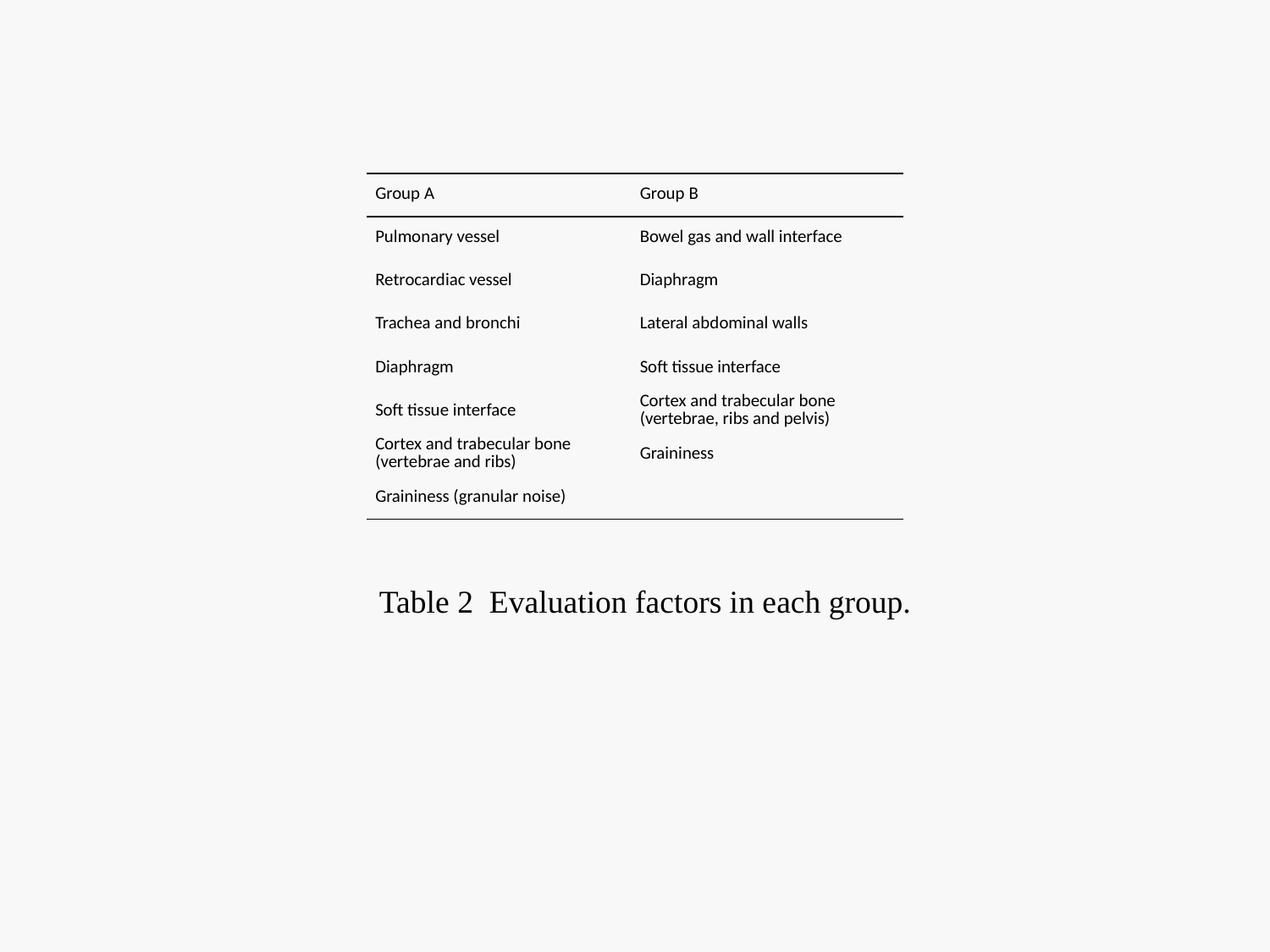

| Group A | Group B |
| --- | --- |
| Pulmonary vessel | Bowel gas and wall interface |
| Retrocardiac vessel | Diaphragm |
| Trachea and bronchi | Lateral abdominal walls |
| Diaphragm | Soft tissue interface |
| Soft tissue interface | Cortex and trabecular bone (vertebrae, ribs and pelvis) |
| Cortex and trabecular bone (vertebrae and ribs) | Graininess |
| Graininess (granular noise) |  |
Table 2  Evaluation factors in each group.